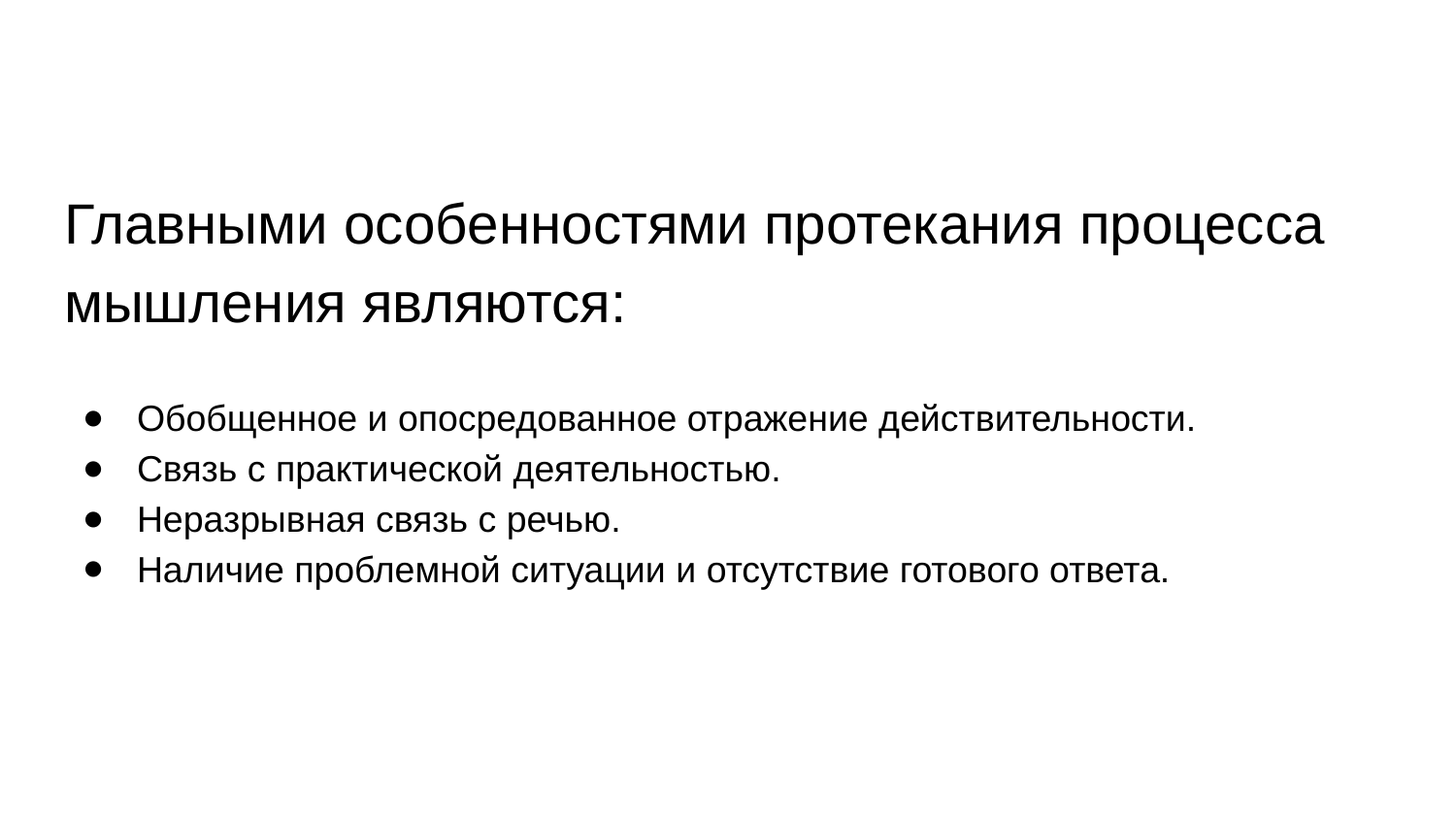

Обобщенное и опосредованное отражение действительности.
Связь с практической деятельностью.
Неразрывная связь с речью.
Наличие проблемной ситуации и отсутствие готового ответа.

# Главными особенностями протекания процесса мышления являются: